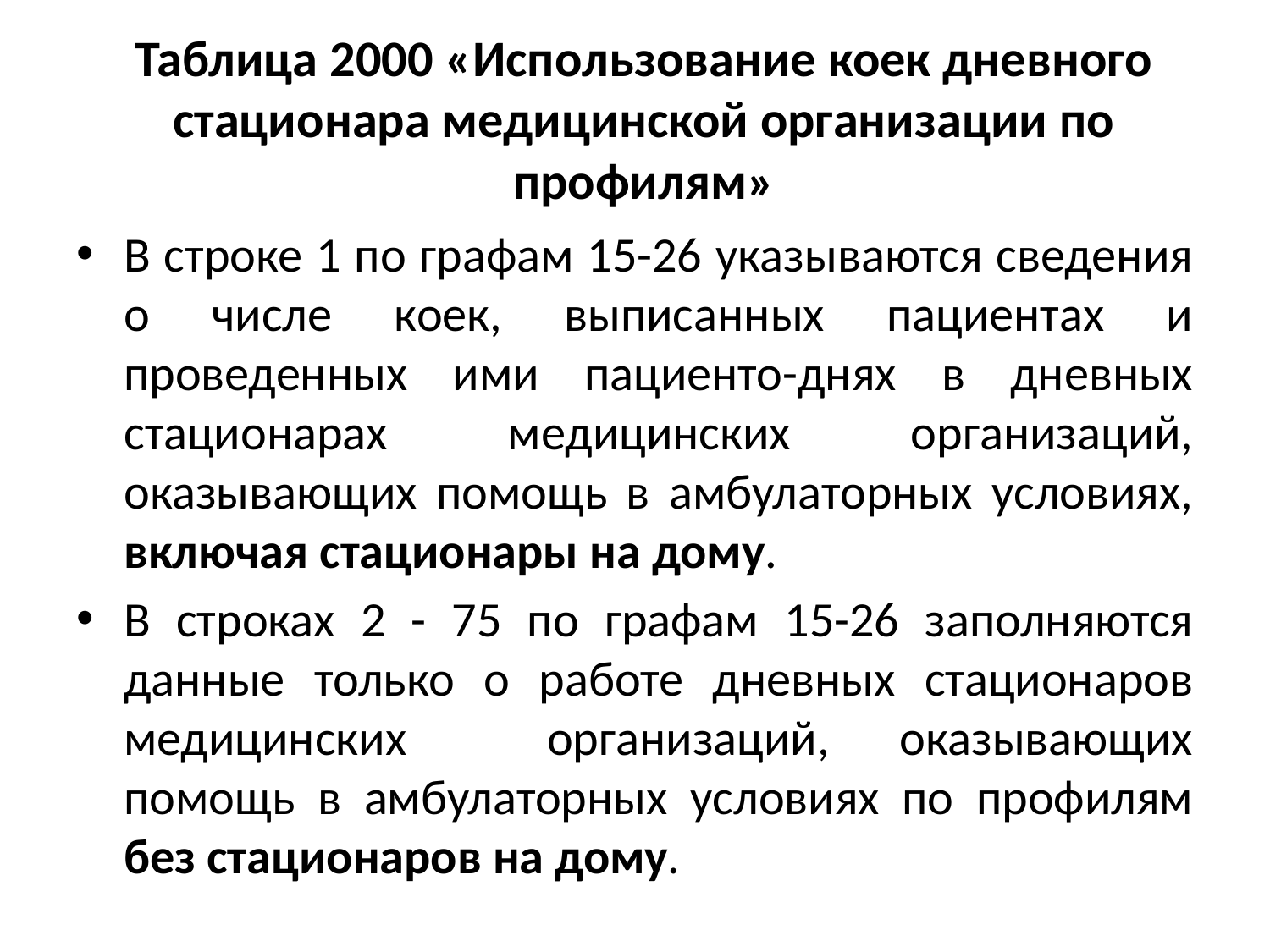

# Таблица 2000 «Использование коек дневного стационара медицинской организации по профилям»
В строке 1 по графам 15-26 указываются сведения о числе коек, выписанных пациентах и проведенных ими пациенто-днях в дневных стационарах медицинских организаций, оказывающих помощь в амбулаторных условиях, включая стационары на дому.
В строках 2 - 75 по графам 15-26 заполняются данные только о работе дневных стационаров медицинских  организаций, оказывающих помощь в амбулаторных условиях по профилям без стационаров на дому.